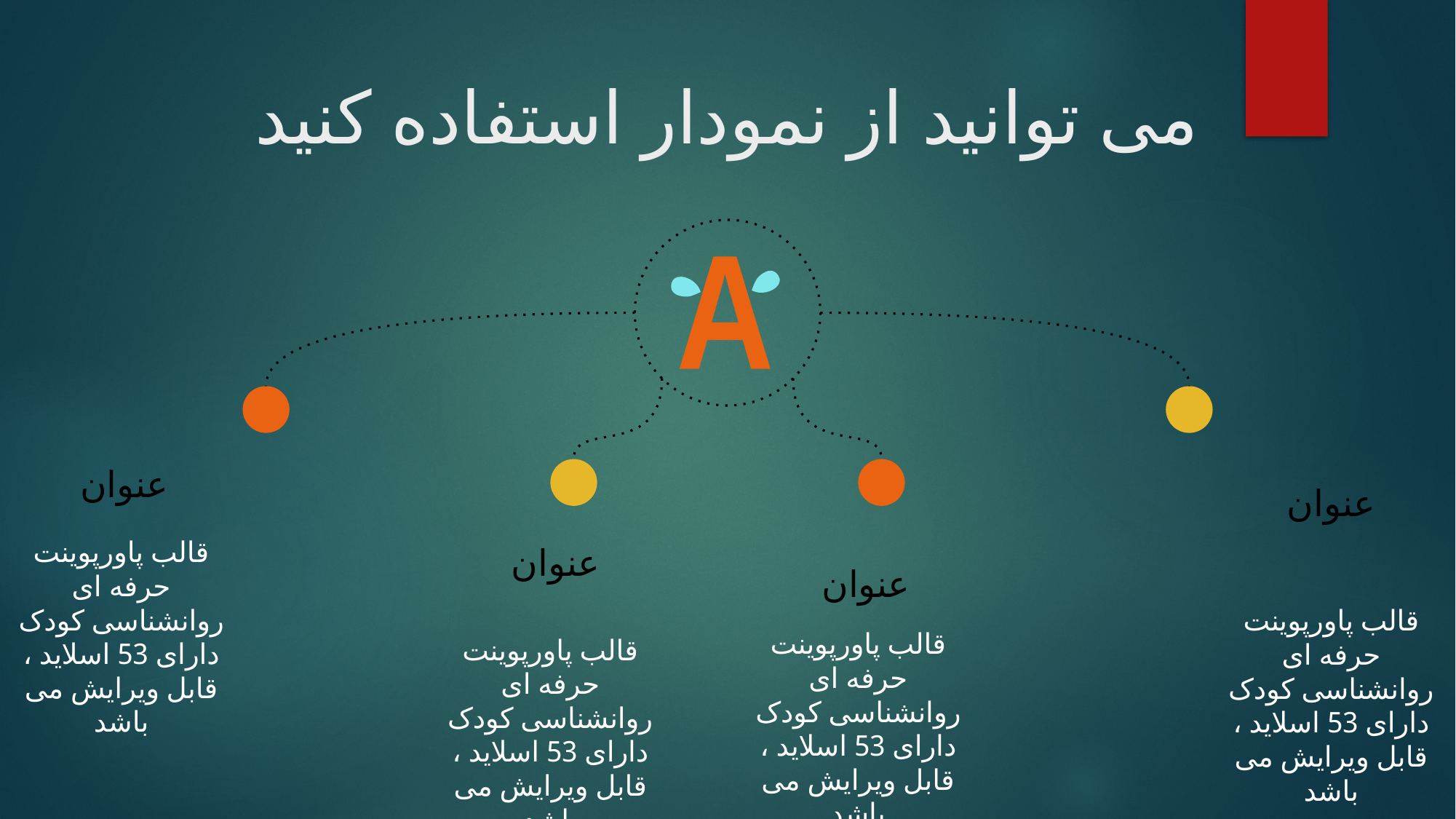

# می توانید از نمودار استفاده کنید

A

عنوان
عنوان

عنوان
قالب پاورپوينت حرفه ای روانشناسی کودک دارای 53 اسلاید ، قابل ویرایش می باشد
عنوان
قالب پاورپوينت حرفه ای روانشناسی کودک دارای 53 اسلاید ، قابل ویرایش می باشد
قالب پاورپوينت حرفه ای روانشناسی کودک دارای 53 اسلاید ، قابل ویرایش می باشد
قالب پاورپوينت حرفه ای روانشناسی کودک دارای 53 اسلاید ، قابل ویرایش می باشد